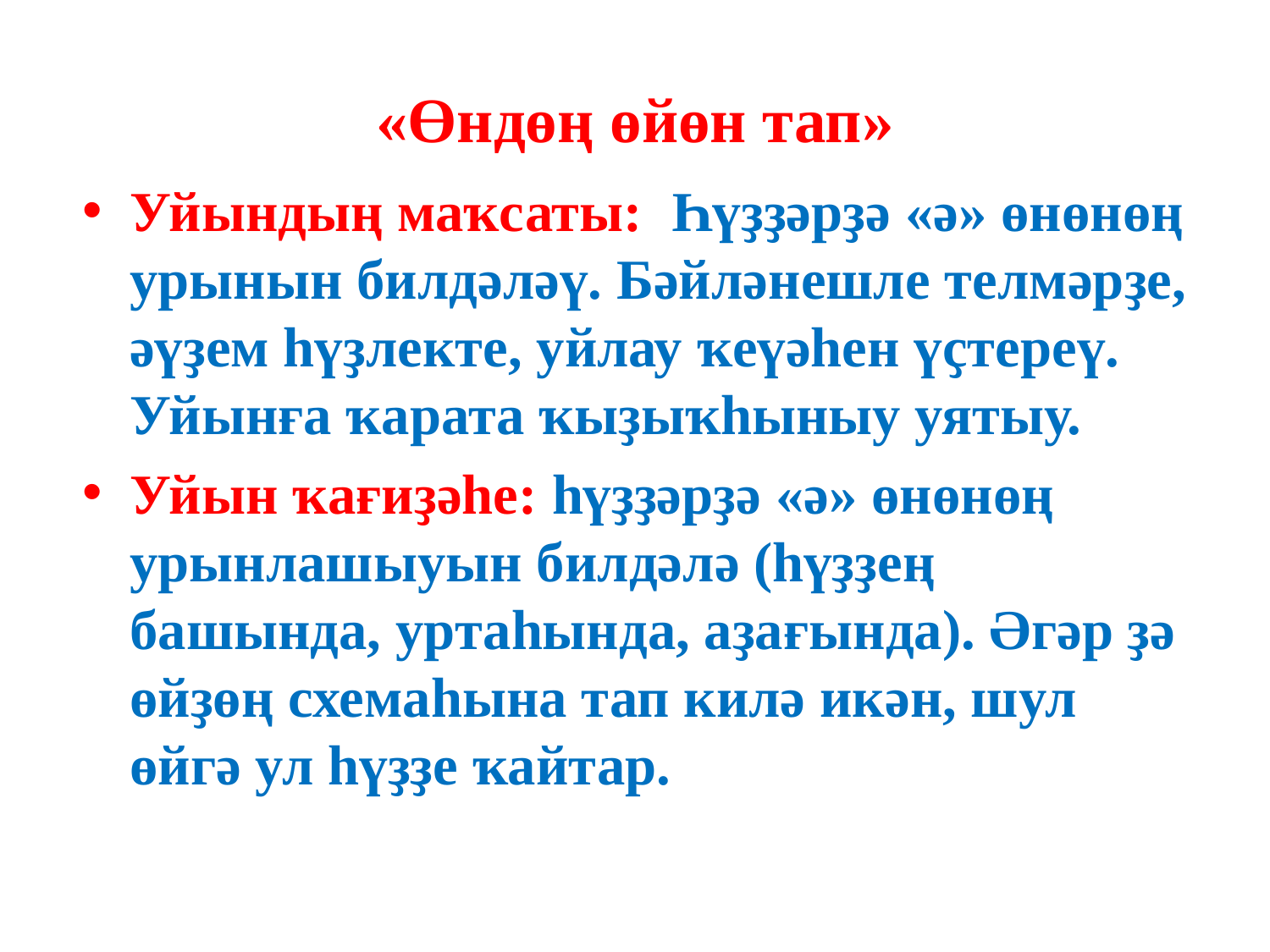

# «Өндөң өйөн тап»
Уйындың маҡсаты:  Һүҙҙәрҙә «ә» өнөнөң урынын билдәләү. Бәйләнешле телмәрҙе, әүҙем һүҙлекте, уйлау ҡеүәһен үҫтереү. Уйынға ҡарата ҡыҙыҡһыныу уятыу.
Уйын ҡағиҙәһе: һүҙҙәрҙә «ә» өнөнөң урынлашыуын билдәлә (һүҙҙең башында, уртаһында, аҙағында). Әгәр ҙә өйҙөң схемаһына тап килә икән, шул өйгә ул һүҙҙе ҡайтар.